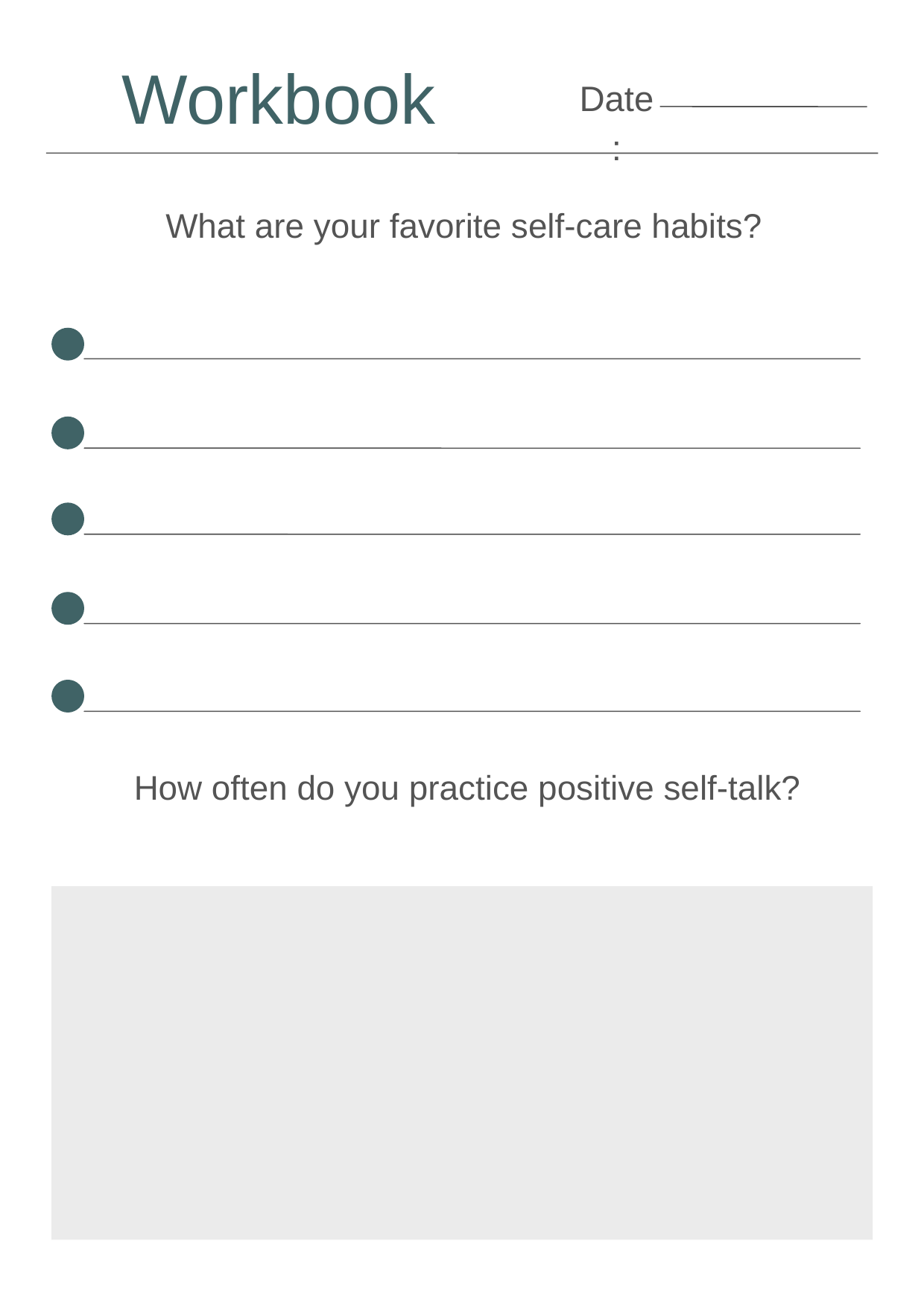

Workbook
Date:

What are your favorite self-care habits?

How often do you practice positive self-talk?